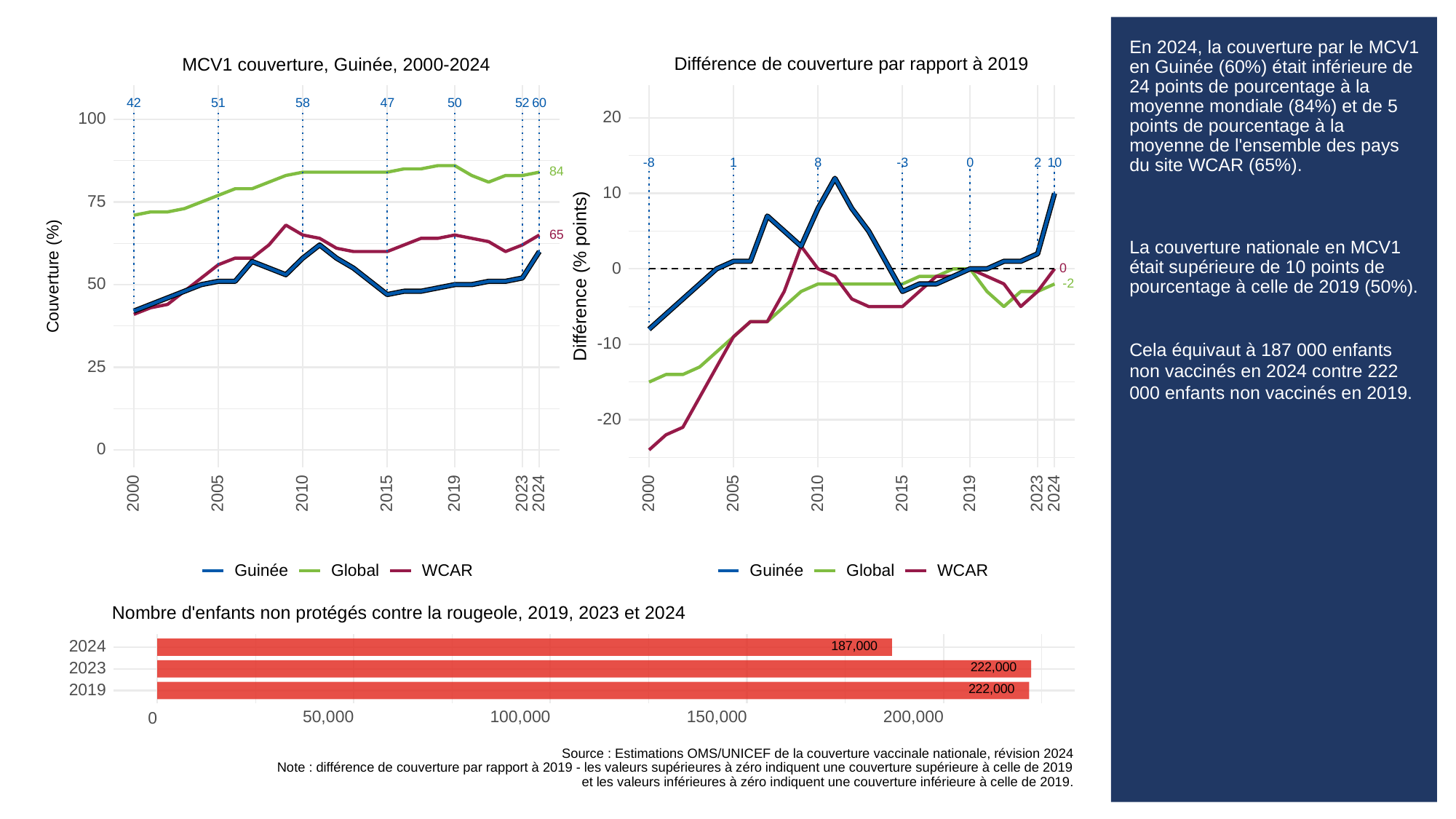

# En 2024, la couverture par le MCV1 en Guinée (60%) était inférieure de 24 points de pourcentage à la moyenne mondiale (84%) et de 5 points de pourcentage à la moyenne de l'ensemble des pays du site WCAR (65%).

La couverture nationale en MCV1 était supérieure de 10 points de pourcentage à celle de 2019 (50%).

Cela équivaut à 187 000 enfants non vaccinés en 2024 contre 222 000 enfants non vaccinés en 2019.

Différence de couverture par rapport à 2019
MCV1 couverture, Guinée, 2000-2024

51
58
50
52
60
42
47
20

100

-3
-8
8
0
10
1
2

84

10

75

65

0
0
Différence (% points)
Couverture (%)

50
-2

-10

25

-20

0

2023
2023
2000
2005
2010
2015
2019
2024
2000
2005
2010
2015
2019
2024
Guinée
Global
WCAR
Guinée
Global
WCAR

Nombre d'enfants non protégés contre la rougeole, 2019, 2023 et 2024

187,000
2024

222,000
2023

222,000
2019

50,000
100,000
150,000
200,000
0
Source : Estimations OMS/UNICEF de la couverture vaccinale nationale, révision 2024
Note : différence de couverture par rapport à 2019 - les valeurs supérieures à zéro indiquent une couverture supérieure à celle de 2019
et les valeurs inférieures à zéro indiquent une couverture inférieure à celle de 2019.